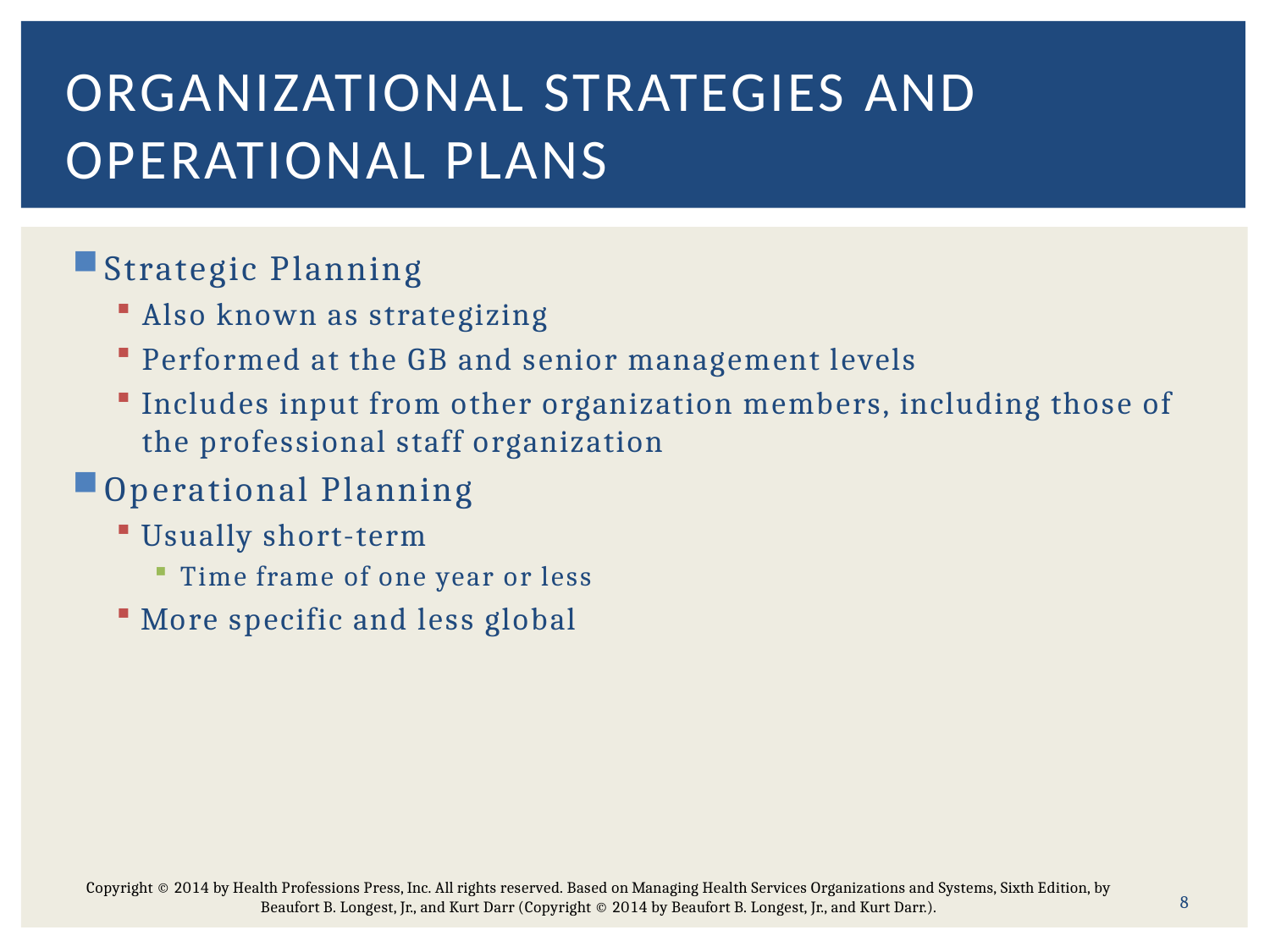

# Organizational Strategies and Operational Plans
Strategic Planning
Also known as strategizing
Performed at the GB and senior management levels
Includes input from other organization members, including those of the professional staff organization
Operational Planning
Usually short-term
Time frame of one year or less
More specific and less global

8